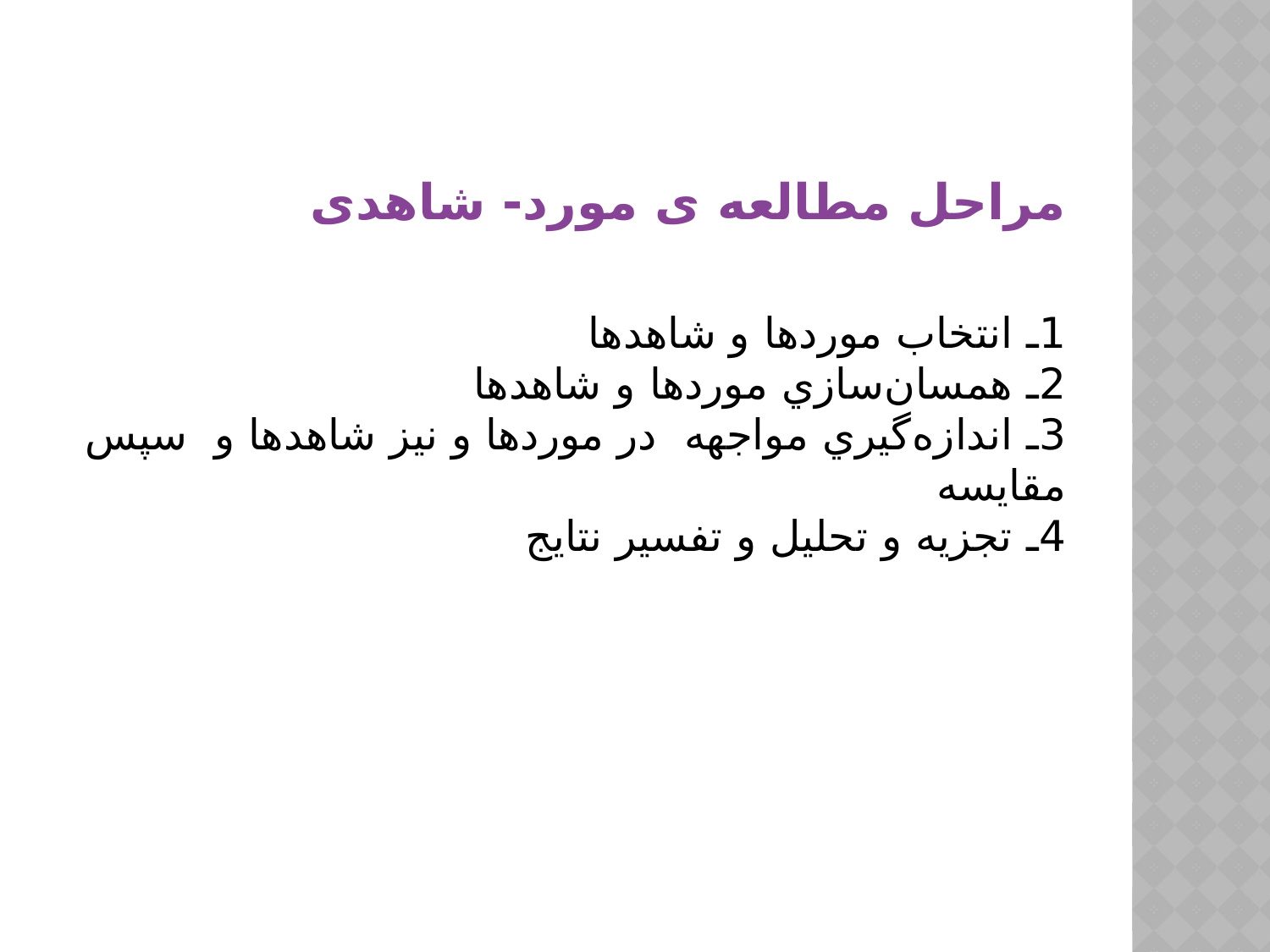

مراحل مطالعه ی مورد- شاهدی

1ـ انتخاب موردها و شاهدها
2ـ همسان‌سازي موردها و شاهدها
3ـ اندازه‌گيري مواجهه  در موردها و نیز شاهدها و  سپس مقایسه
4ـ تجزيه و تحليل و تفسير نتايج